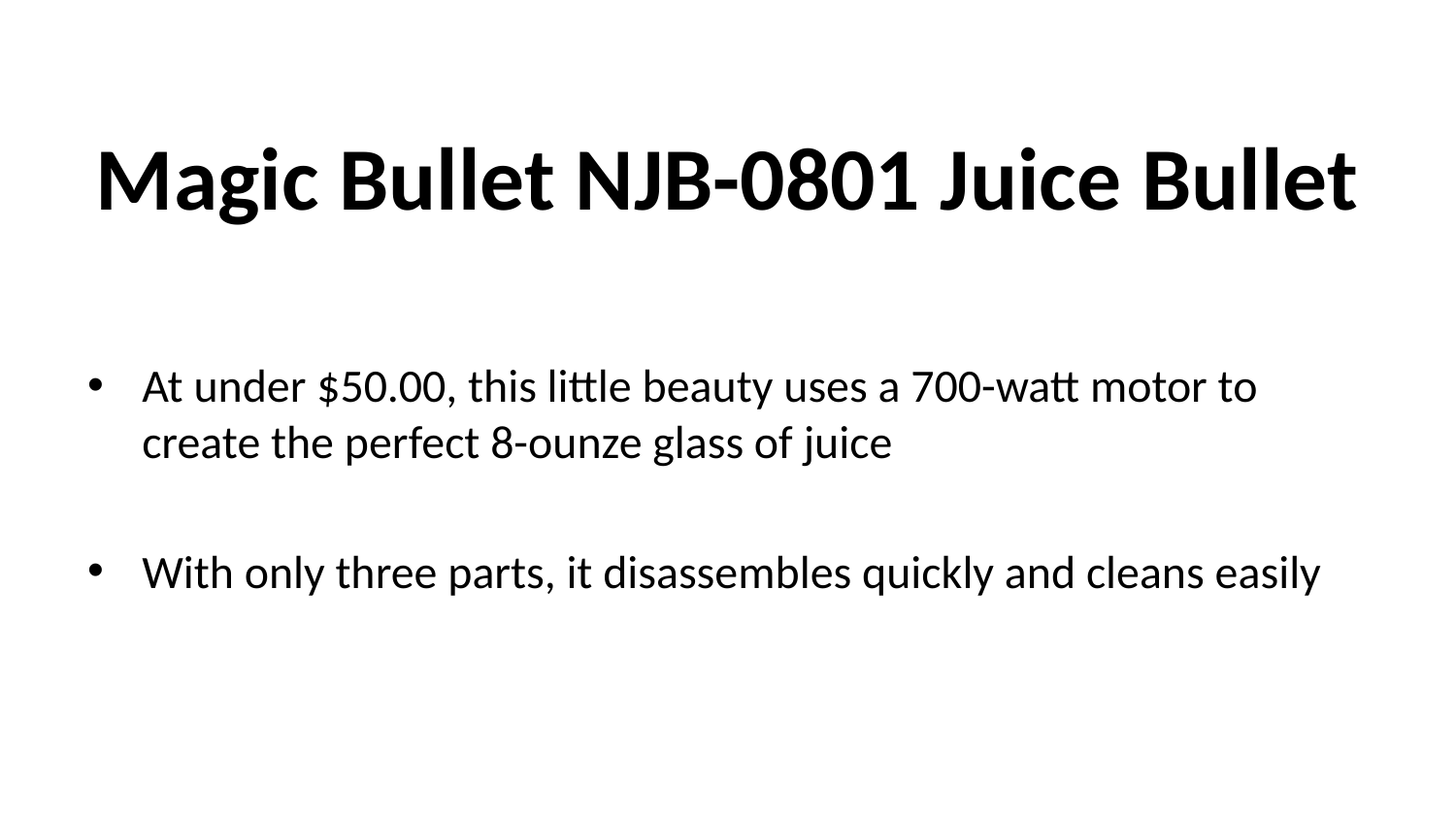

# Magic Bullet NJB-0801 Juice Bullet
At under $50.00, this little beauty uses a 700-watt motor to create the perfect 8-ounze glass of juice

With only three parts, it disassembles quickly and cleans easily